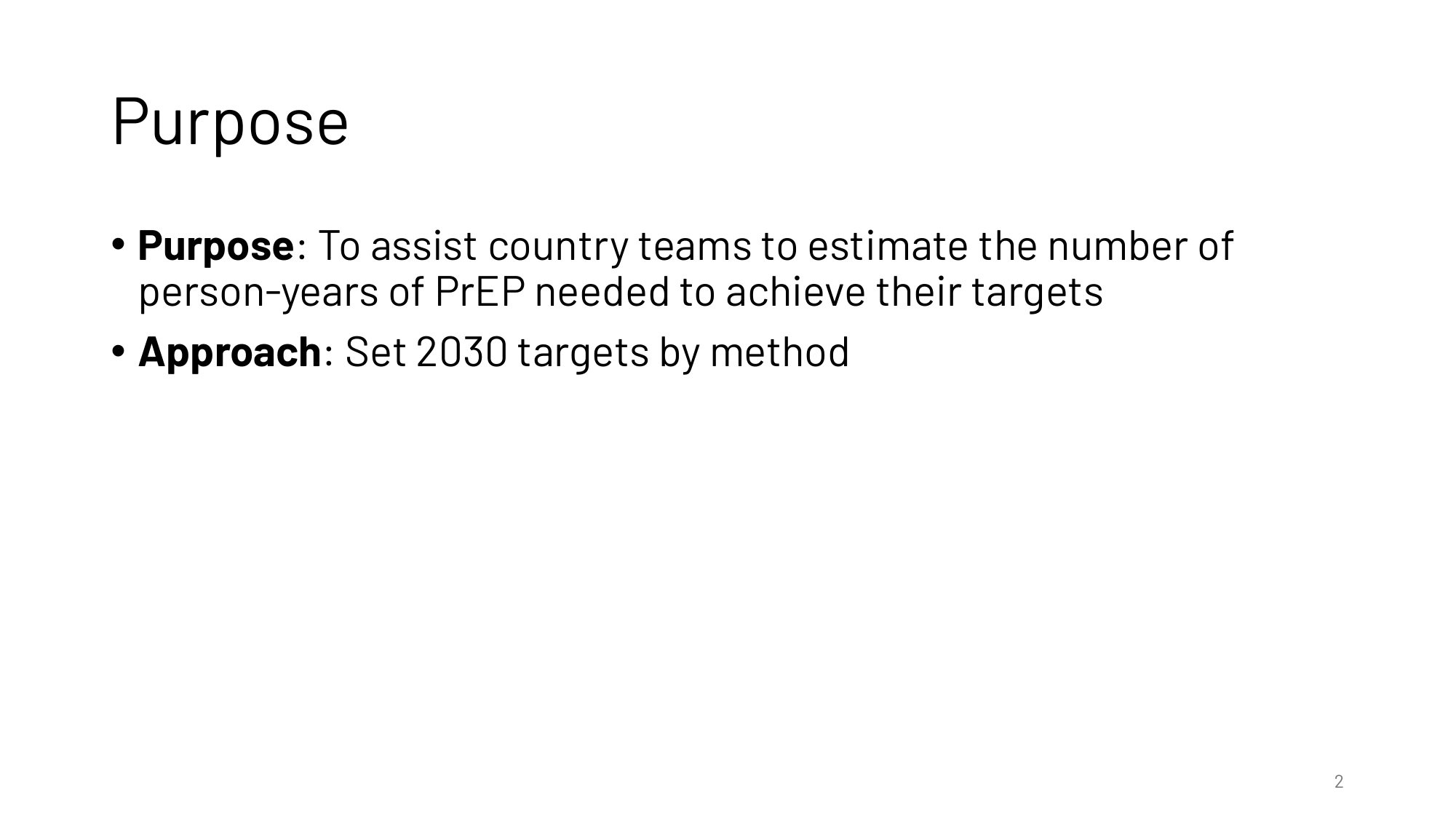

# Purpose
Purpose: To assist country teams to estimate the number of person-years of PrEP needed to achieve their targets
Approach: Set 2030 targets by method
2